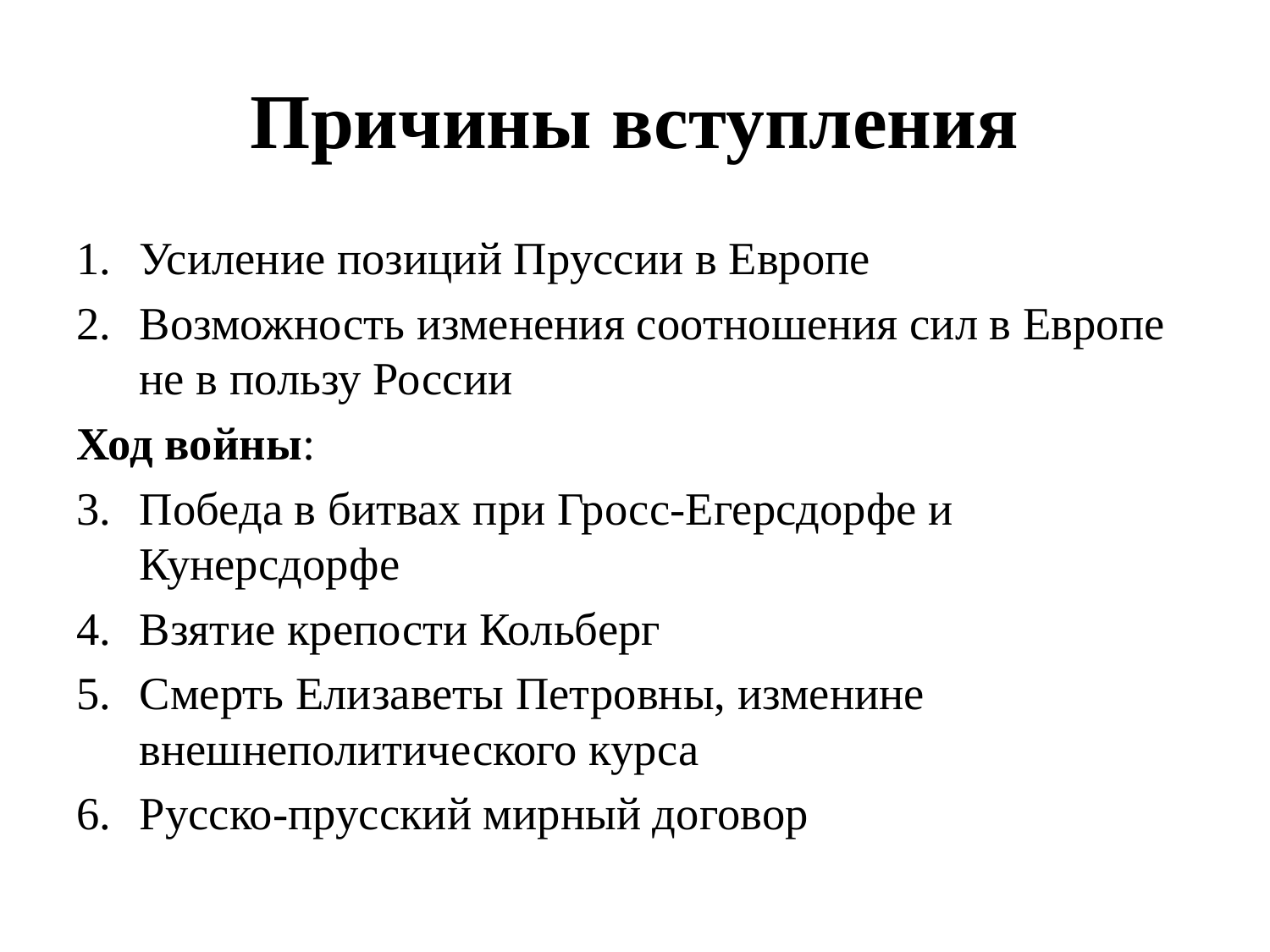

# Причины вступления
Усиление позиций Пруссии в Европе
Возможность изменения соотношения сил в Европе не в пользу России
Ход войны:
Победа в битвах при Гросс-Егерсдорфе и Кунерсдорфе
Взятие крепости Кольберг
Смерть Елизаветы Петровны, изменине внешнеполитического курса
Русско-прусский мирный договор